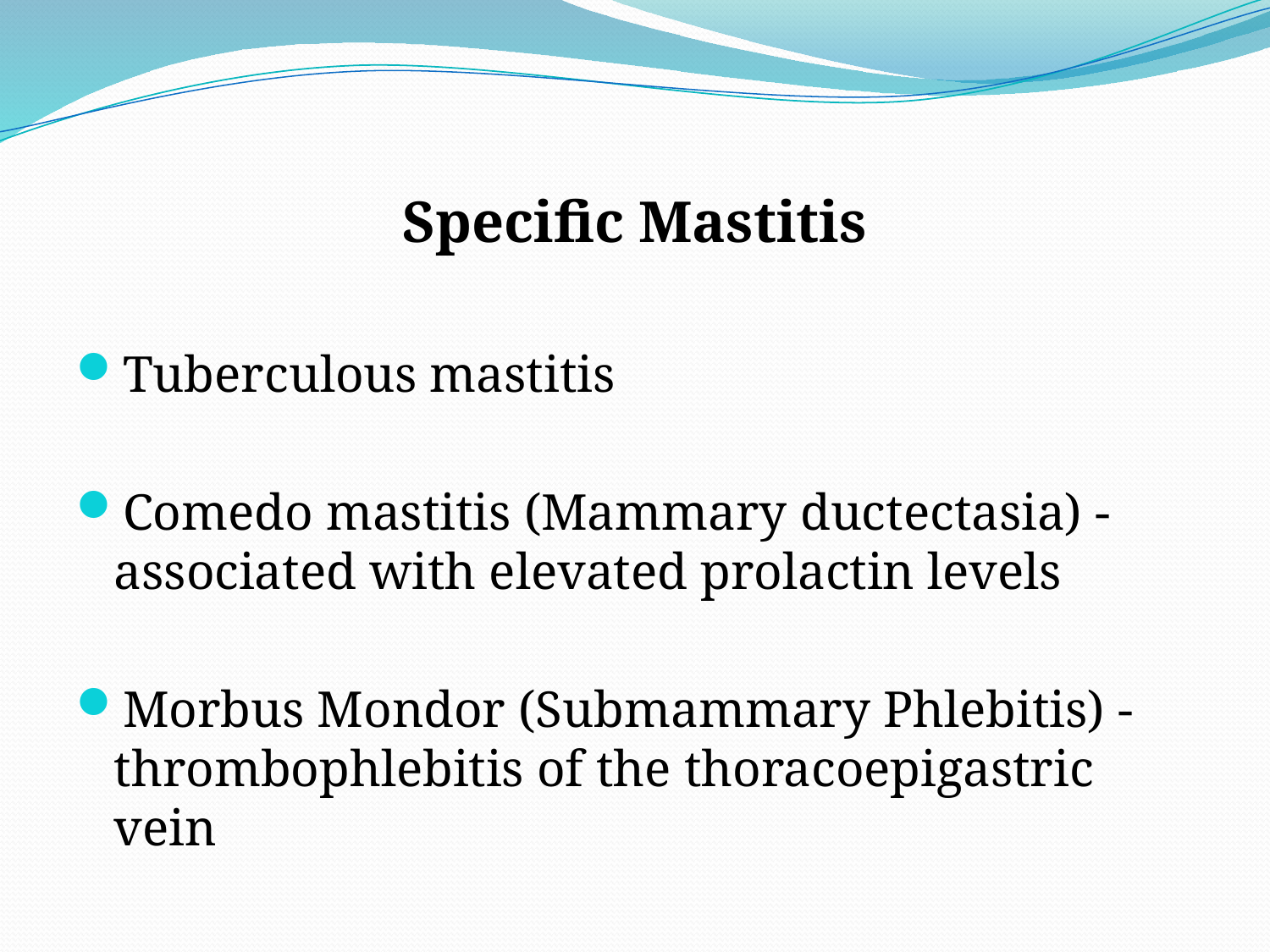

#
Specific Mastitis

Tuberculous mastitis

Comedo mastitis (Mammary ductectasia) - associated with elevated prolactin levels

Morbus Mondor (Submammary Phlebitis) - thrombophlebitis of the thoracoepigastric vein